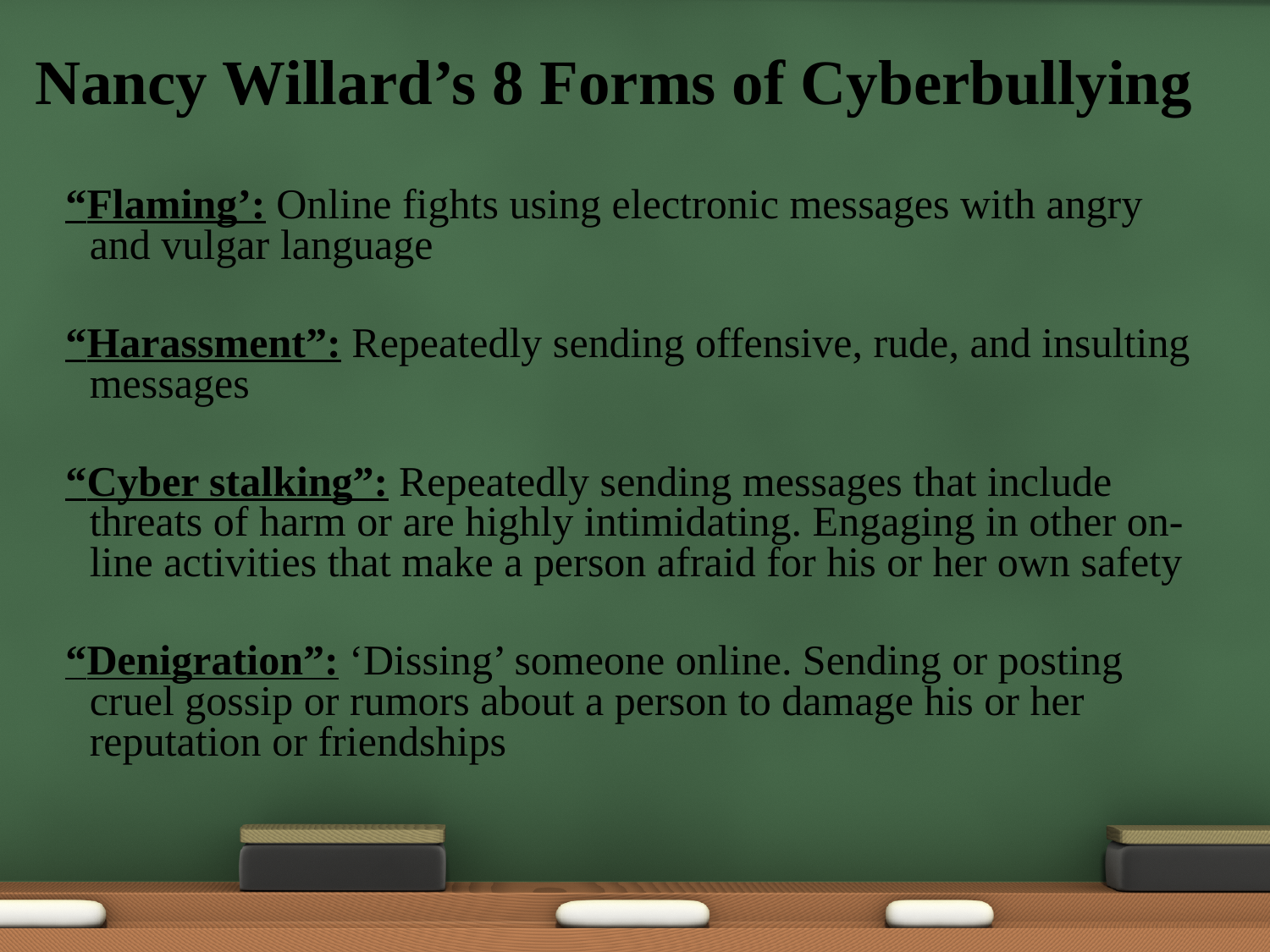

# Nancy Willard’s 8 Forms of Cyberbullying
“Flaming’: Online fights using electronic messages with angry and vulgar language

“Harassment”: Repeatedly sending offensive, rude, and insulting messages

“Cyber stalking”: Repeatedly sending messages that include threats of harm or are highly intimidating. Engaging in other on-line activities that make a person afraid for his or her own safety

“Denigration”: ‘Dissing’ someone online. Sending or posting cruel gossip or rumors about a person to damage his or her reputation or friendships